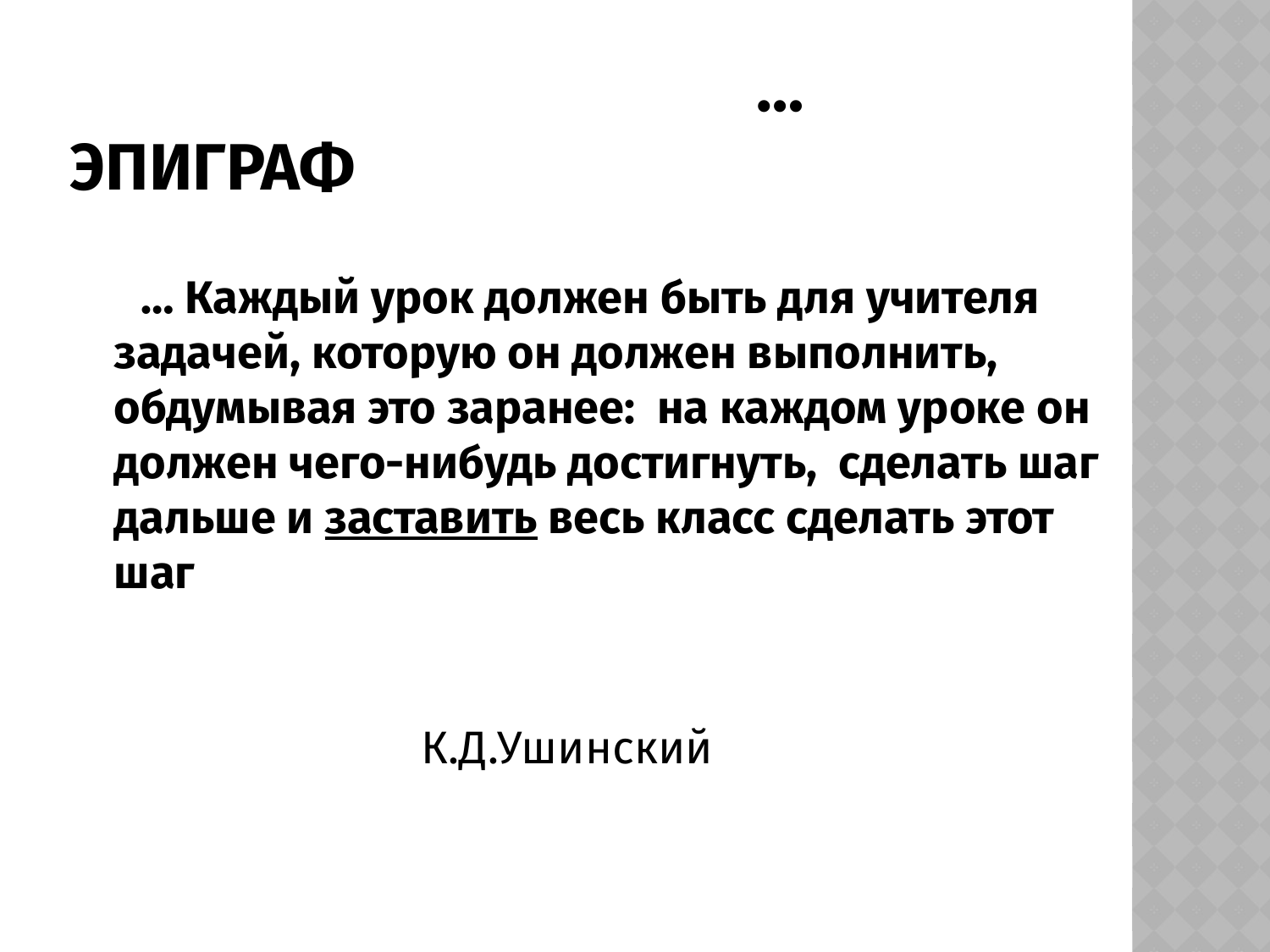

# …эпиграф

      … Каждый урок должен быть для учителя задачей, которую он должен выполнить, обдумывая это заранее:  на каждом уроке он должен чего-нибудь достигнуть,  сделать шаг дальше и заставить весь класс сделать этот шаг
                                                                                                                                                                                                  К.Д.Ушинский